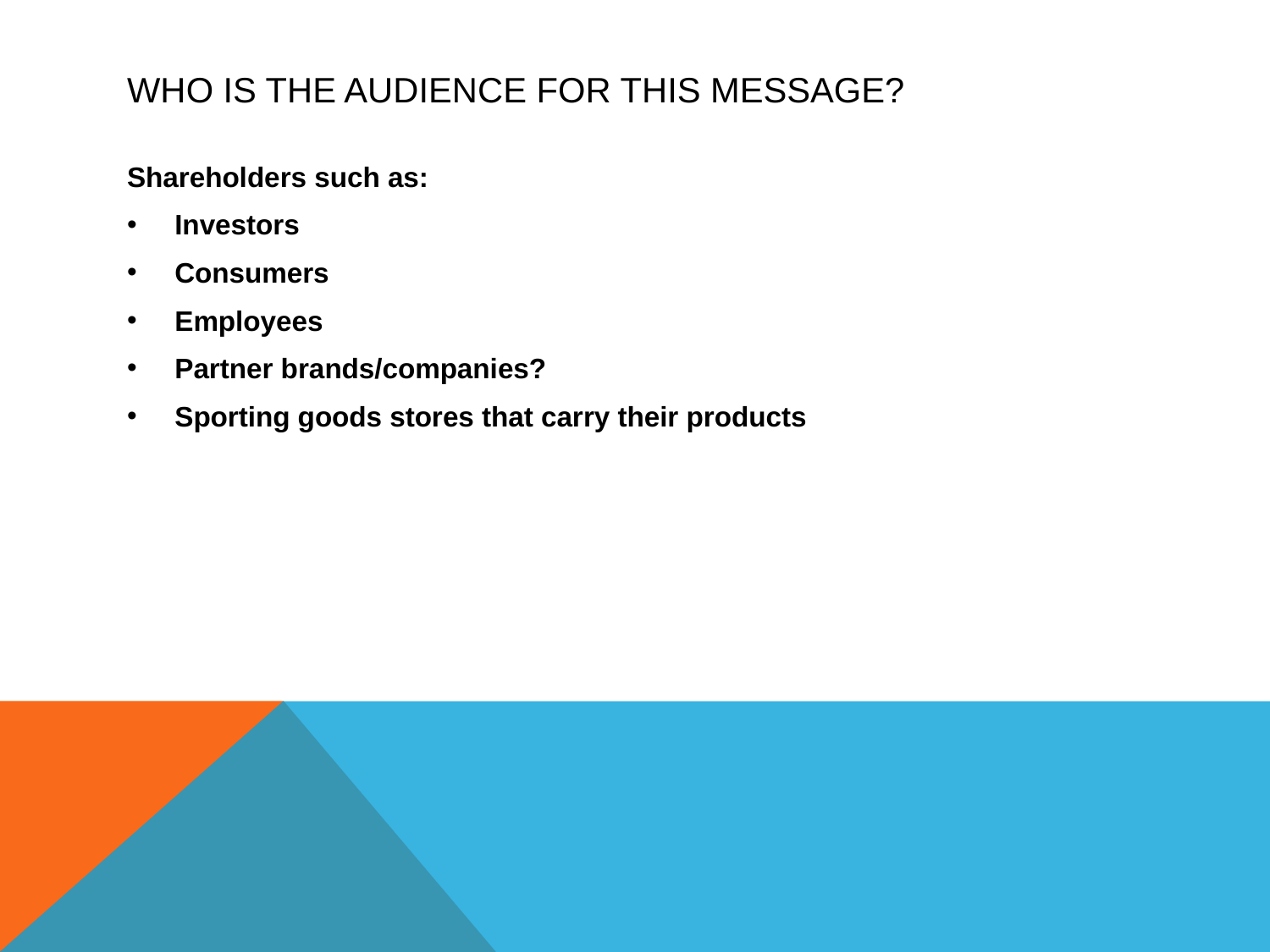

# Who is the audience for this message?
Shareholders such as:
Investors
Consumers
Employees
Partner brands/companies?
Sporting goods stores that carry their products